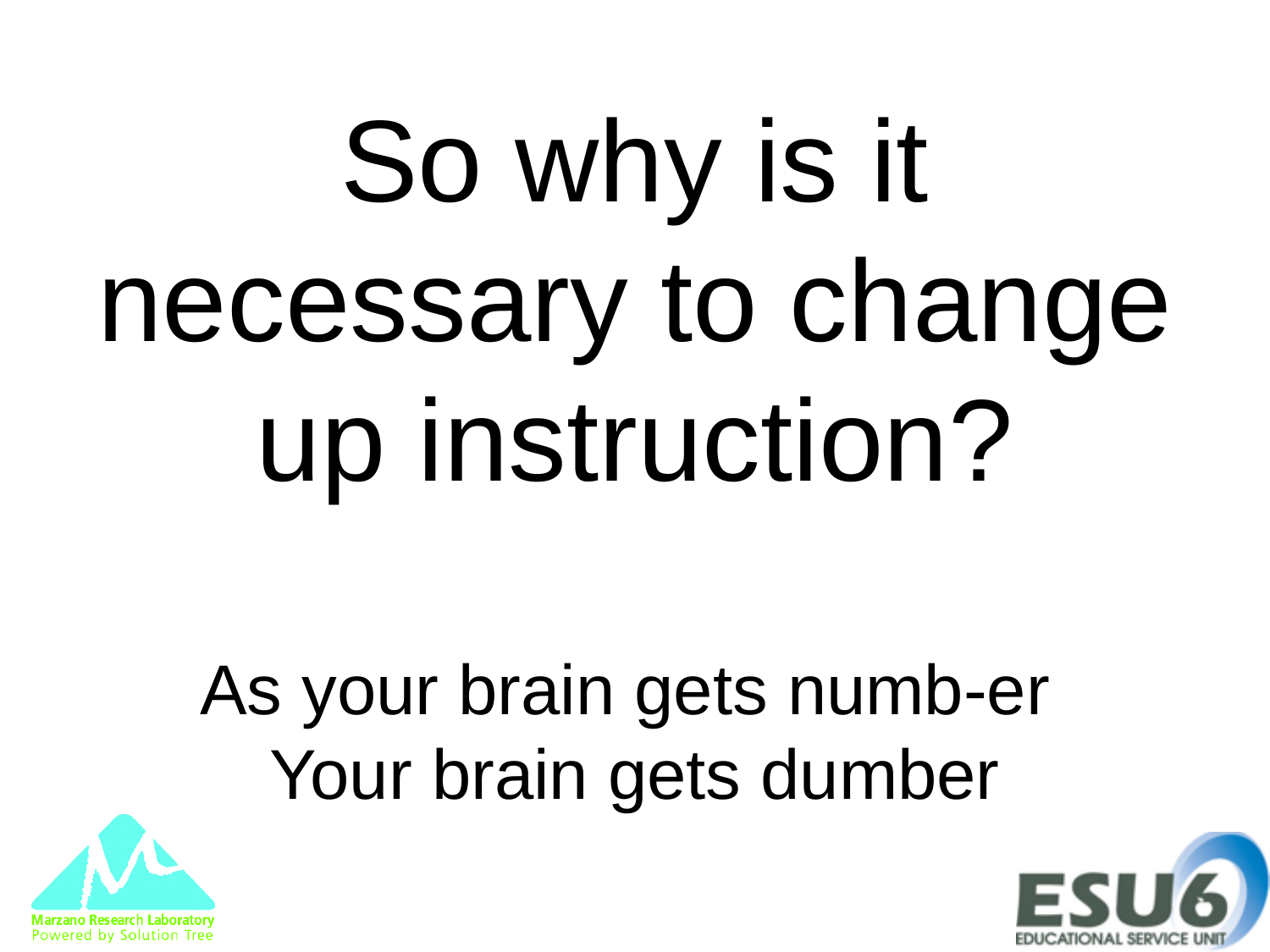

# So why is it necessary to change up instruction? As your brain gets numb-er Your brain gets dumber